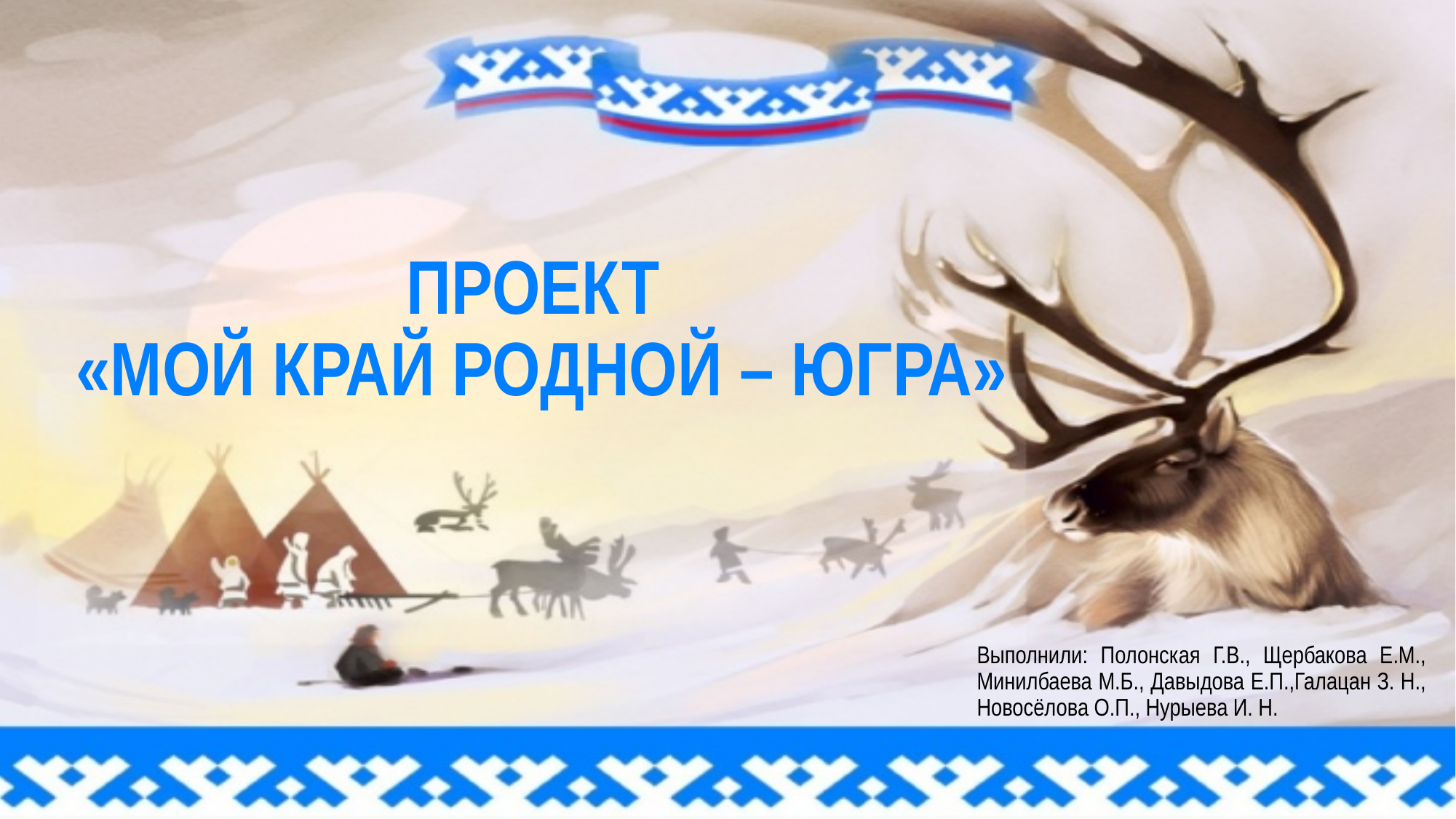

# ПРОЕКТ «МОЙ КРАЙ РОДНОЙ – ЮГРА»
Выполнили: Полонская Г.В., Щербакова Е.М., Минилбаева М.Б., Давыдова Е.П.,Галацан З. Н., Новосёлова О.П., Нурыева И. Н.